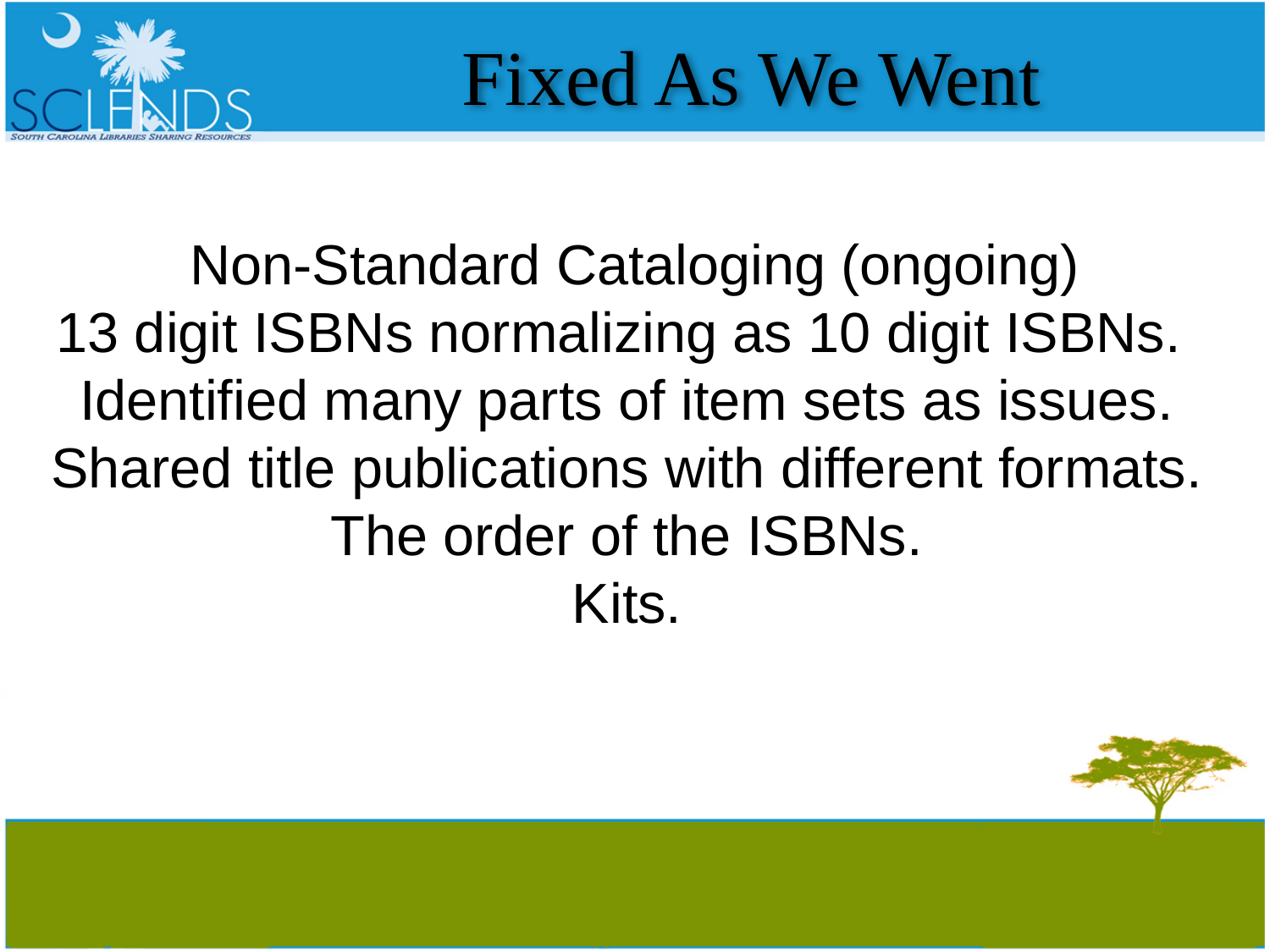

# Fixed As We Went
Non-Standard Cataloging (ongoing)
13 digit ISBNs normalizing as 10 digit ISBNs.
Identified many parts of item sets as issues.
Shared title publications with different formats.
The order of the ISBNs.
Kits.